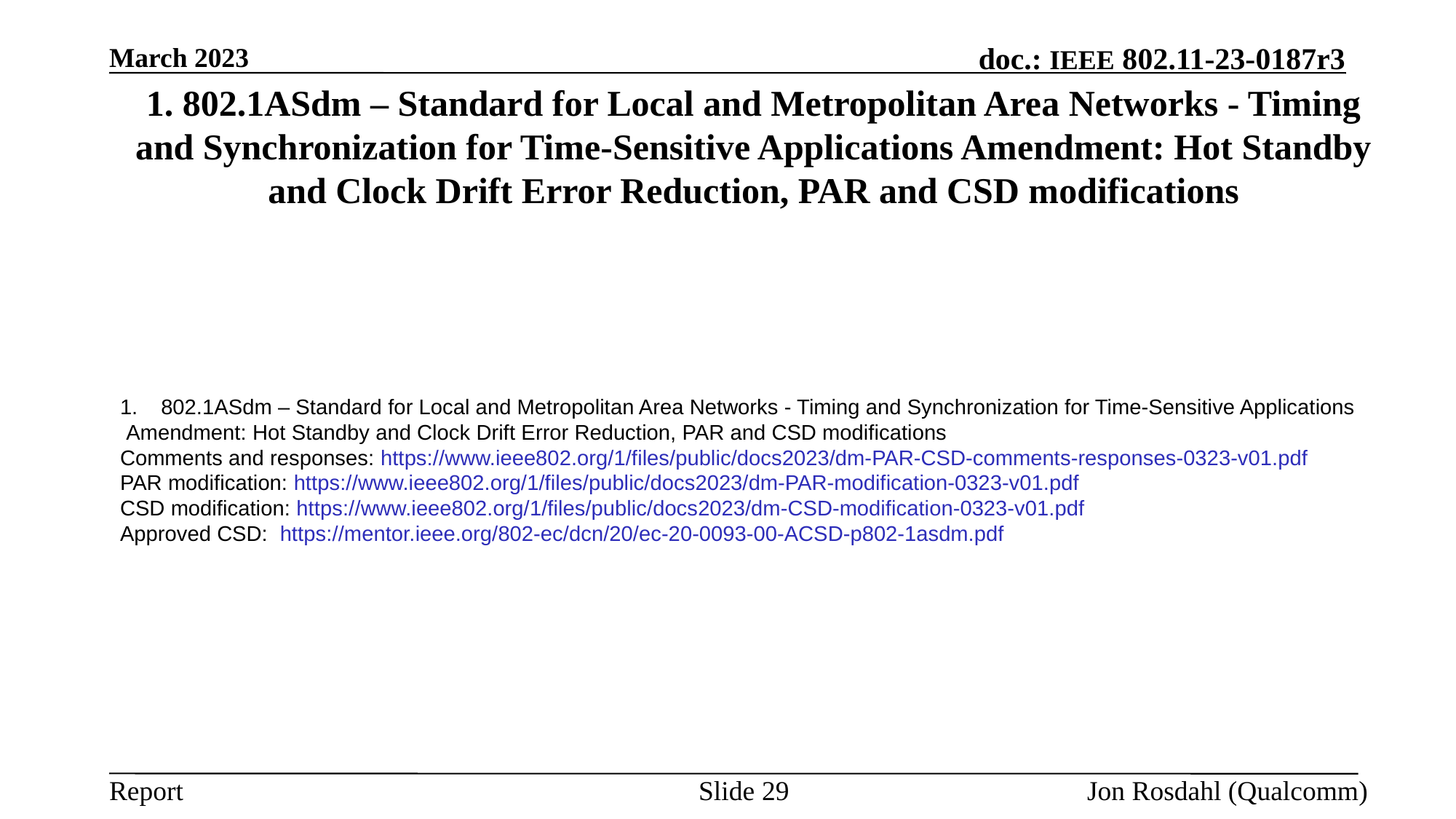

March 2023
# 1. 802.1ASdm – Standard for Local and Metropolitan Area Networks - Timing and Synchronization for Time-Sensitive Applications Amendment: Hot Standby and Clock Drift Error Reduction, PAR and CSD modifications
802.1ASdm – Standard for Local and Metropolitan Area Networks - Timing and Synchronization for Time-Sensitive Applications
 Amendment: Hot Standby and Clock Drift Error Reduction, PAR and CSD modifications
Comments and responses: https://www.ieee802.org/1/files/public/docs2023/dm-PAR-CSD-comments-responses-0323-v01.pdf
PAR modification: https://www.ieee802.org/1/files/public/docs2023/dm-PAR-modification-0323-v01.pdf
CSD modification: https://www.ieee802.org/1/files/public/docs2023/dm-CSD-modification-0323-v01.pdf
Approved CSD:  https://mentor.ieee.org/802-ec/dcn/20/ec-20-0093-00-ACSD-p802-1asdm.pdf

Slide 29
Jon Rosdahl (Qualcomm)